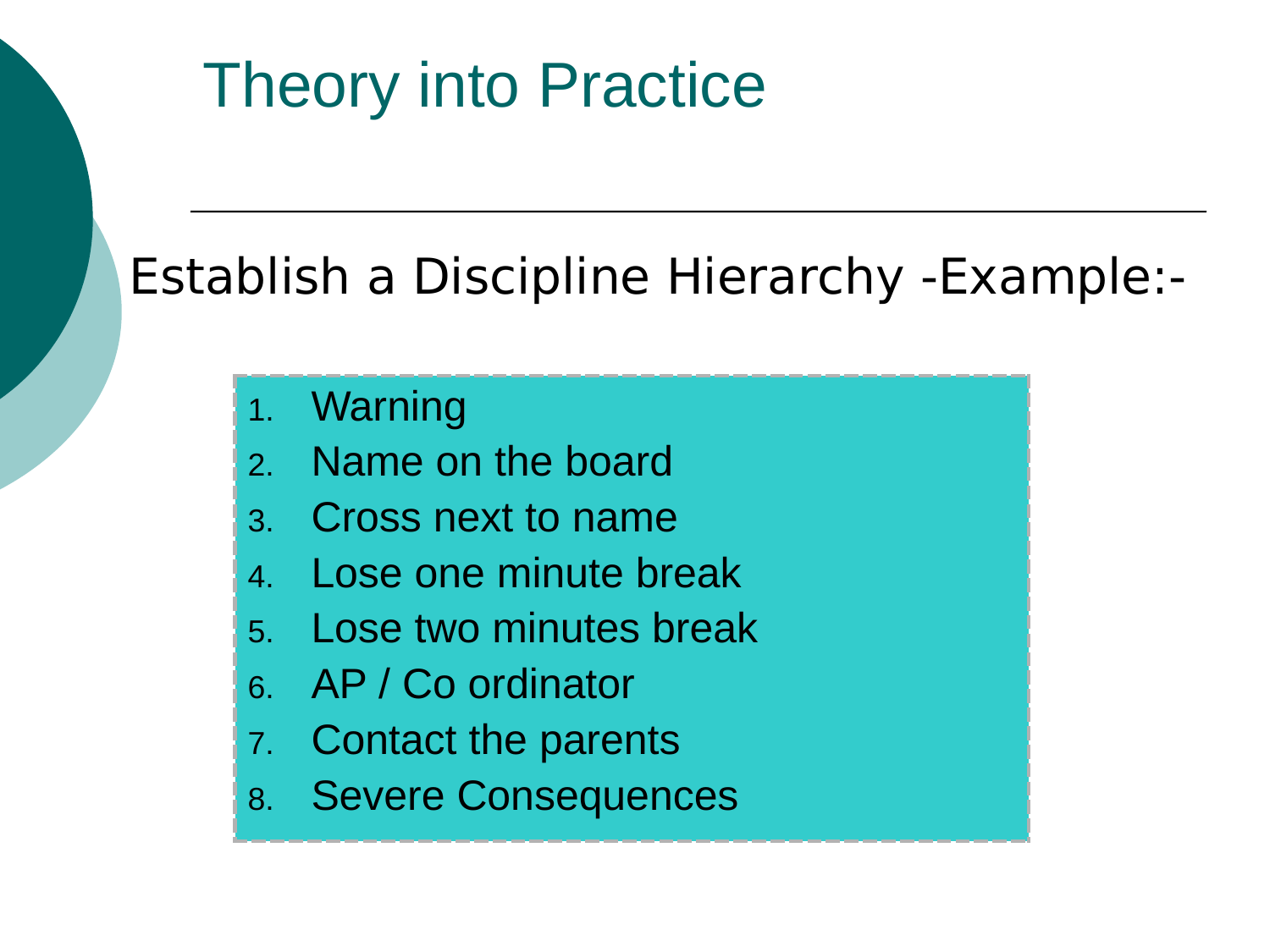

# Theory into Practice

Establish a Discipline Hierarchy -Example:-
| Warning Name on the board Cross next to name Lose one minute break Lose two minutes break AP / Co ordinator Contact the parents Severe Consequences |
| --- |